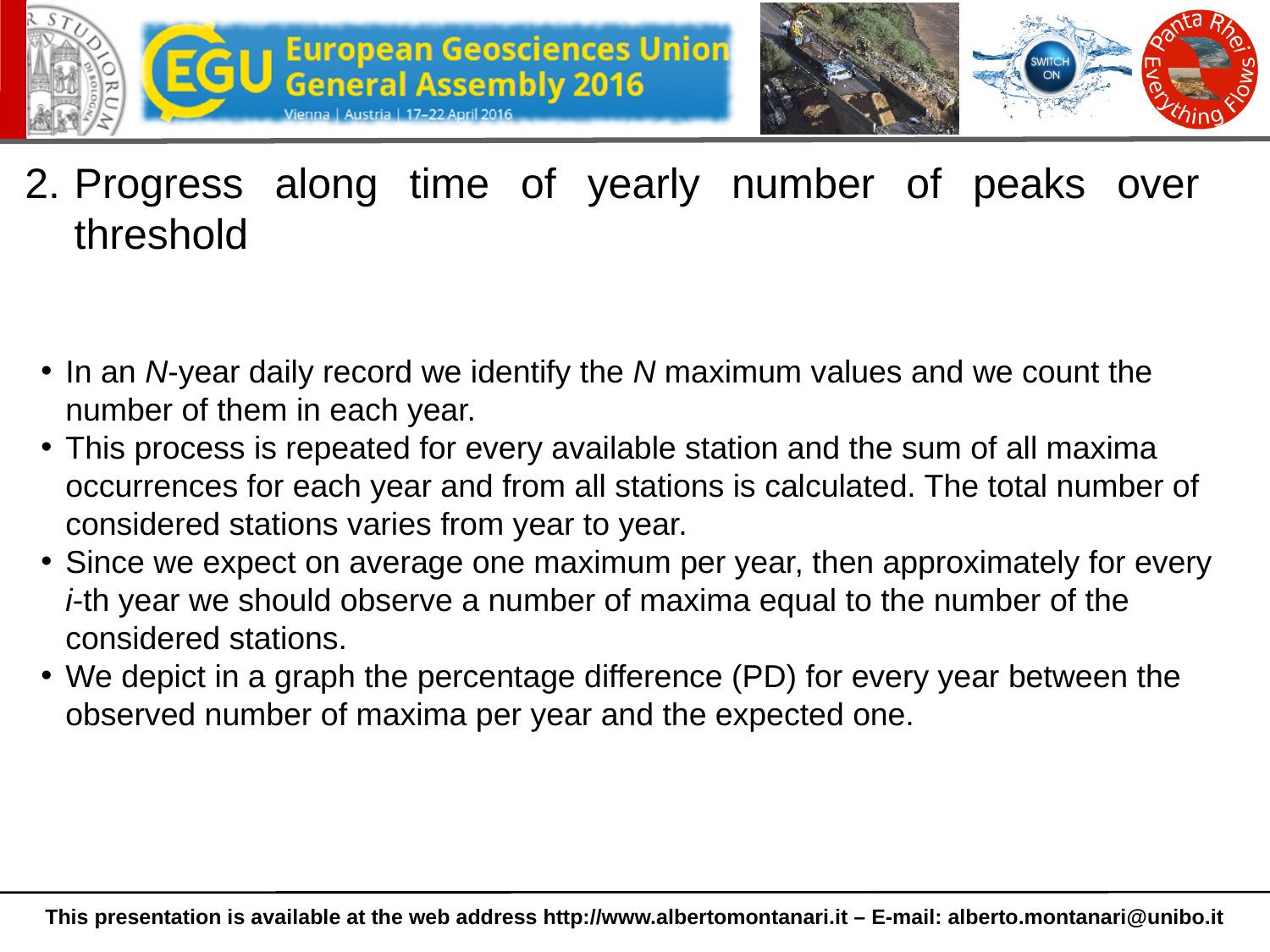

2.	Progress along time of yearly number of peaks over threshold
In an N‑year daily record we identify the N maximum values and we count the number of them in each year.
This process is repeated for every available station and the sum of all maxima occurrences for each year and from all stations is calculated. The total number of considered stations varies from year to year.
Since we expect on average one maximum per year, then approximately for every i‑th year we should observe a number of maxima equal to the number of the considered stations.
We depict in a graph the percentage difference (PD) for every year between the observed number of maxima per year and the expected one.